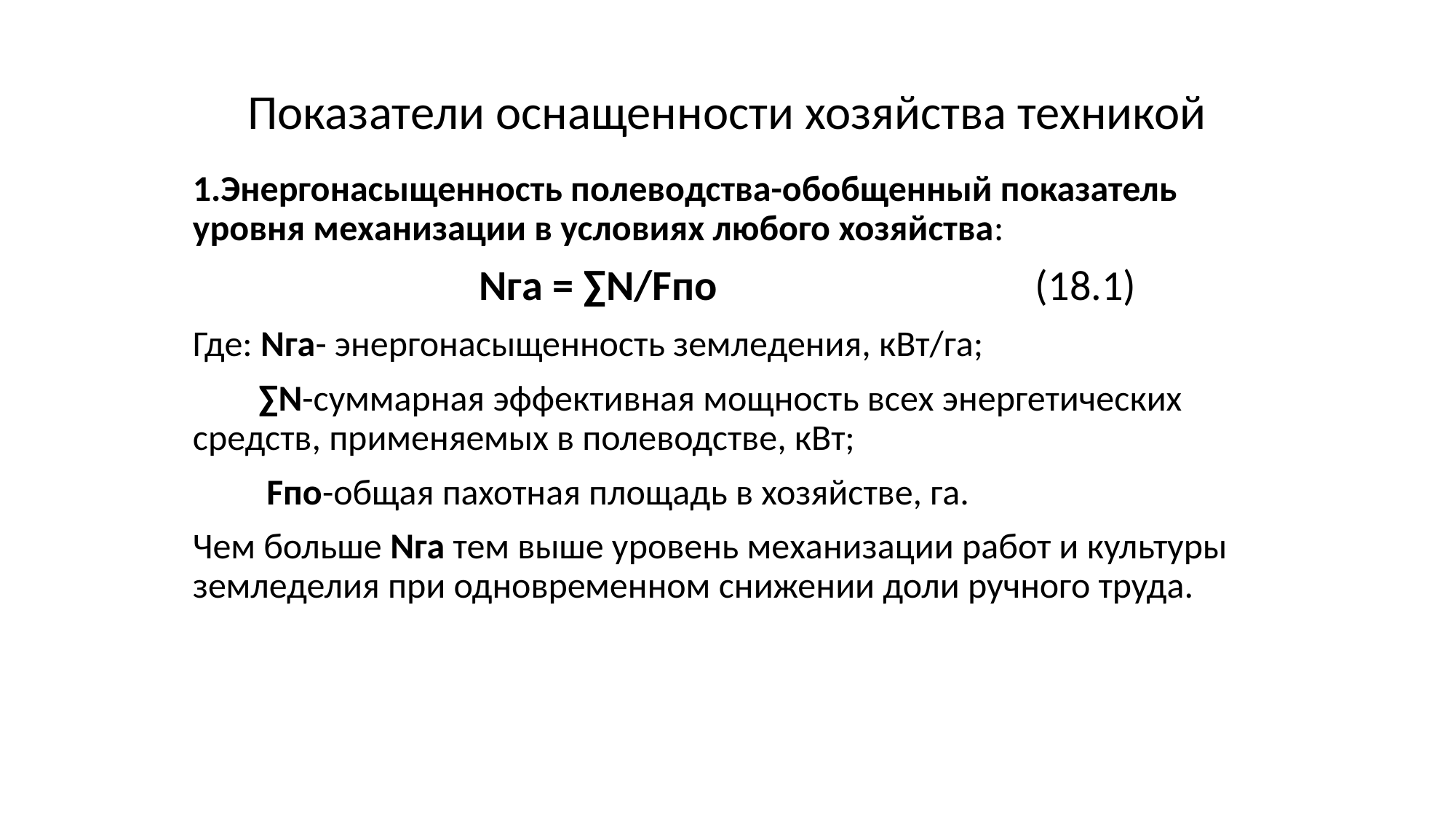

# Показатели оснащенности хозяйства техникой
1.Энергонасыщенность полеводства-обобщенный показатель уровня механизации в условиях любого хозяйства:
                                   Nга = ∑N/Fпо                                 (18.1)
Где: Nга- энергонасыщенность земледения, кВт/га;
        ∑N-суммарная эффективная мощность всех энергетических средств, применяемых в полеводстве, кВт;
         Fпо-общая пахотная площадь в хозяйстве, га.
Чем больше Nга тем выше уровень механизации работ и культуры земледелия при одновременном снижении доли ручного труда.